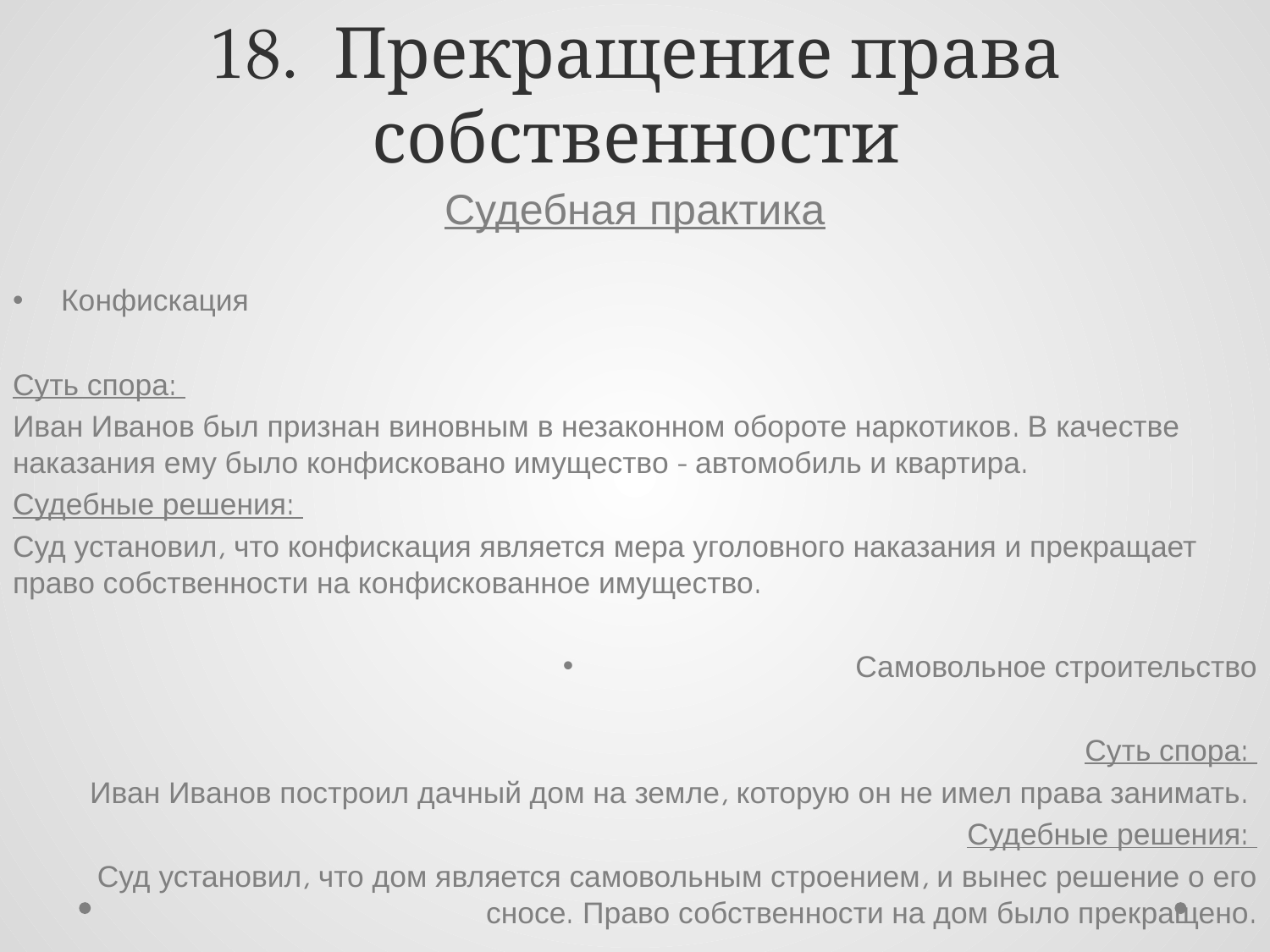

# 18.  Прекращение права собственности
Судебная практика

Конфискация

Суть спора:
Иван Иванов был признан виновным в незаконном обороте наркотиков. В качестве наказания ему было конфисковано имущество - автомобиль и квартира.
Судебные решения:
Суд установил, что конфискация является мера уголовного наказания и прекращает право собственности на конфискованное имущество.

Самовольное строительство

Суть спора:
Иван Иванов построил дачный дом на земле, которую он не имел права занимать.
Судебные решения:
Суд установил, что дом является самовольным строением, и вынес решение о его сносе. Право собственности на дом было прекращено.